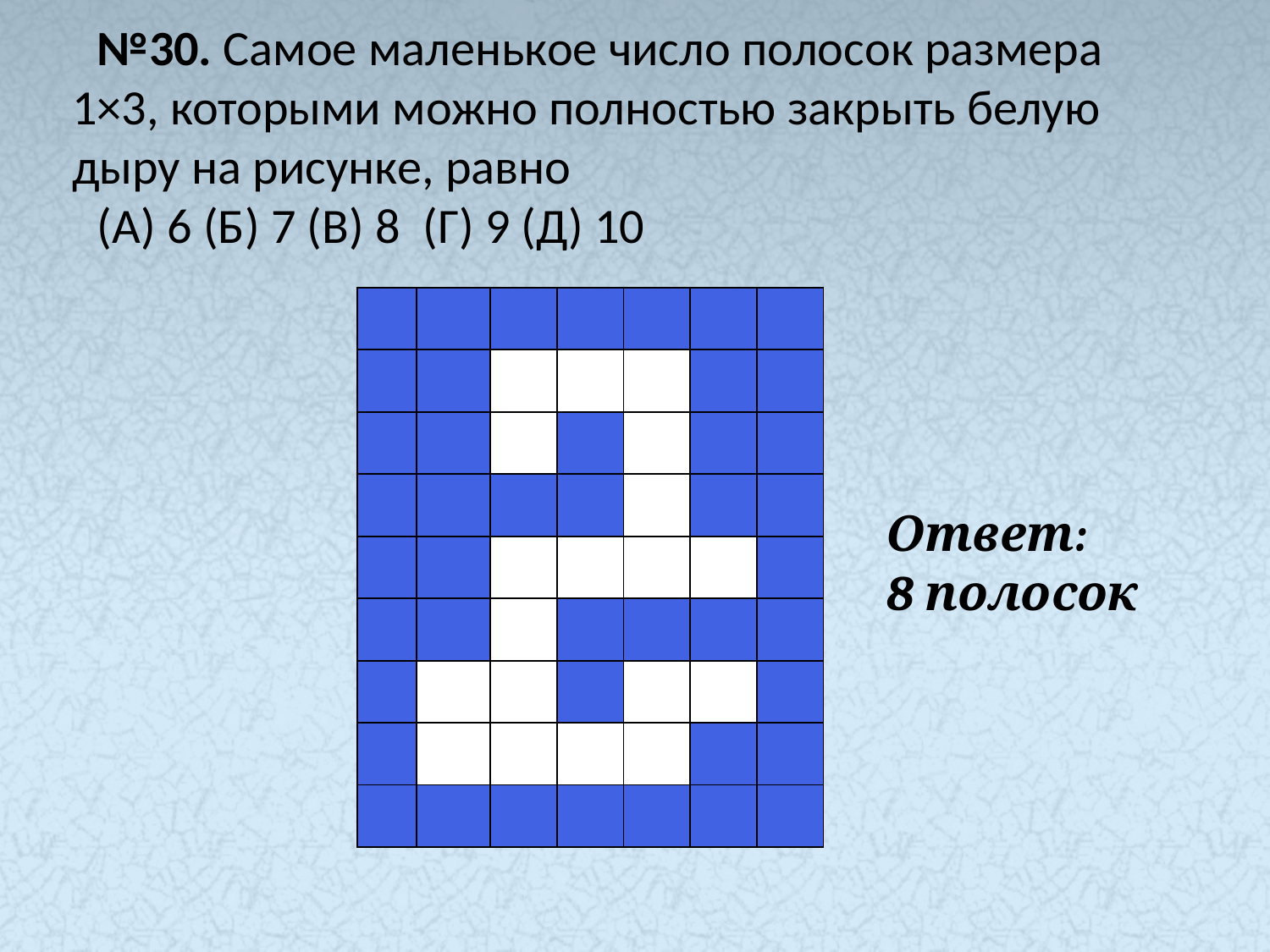

№30. Самое маленькое число полосок размера 1×3, которыми можно полностью закрыть белую дыру на рисунке, равно
(A) 6 (Б) 7 (В) 8  (Г) 9 (Д) 10
|  |  |  |  |  |  |  |
| --- | --- | --- | --- | --- | --- | --- |
|  |  |  |  |  |  |  |
|  |  |  |  |  |  |  |
|  |  |  |  |  |  |  |
|  |  |  |  |  |  |  |
|  |  |  |  |  |  |  |
|  |  |  |  |  |  |  |
|  |  |  |  |  |  |  |
|  |  |  |  |  |  |  |
Ответ:
8 полосок